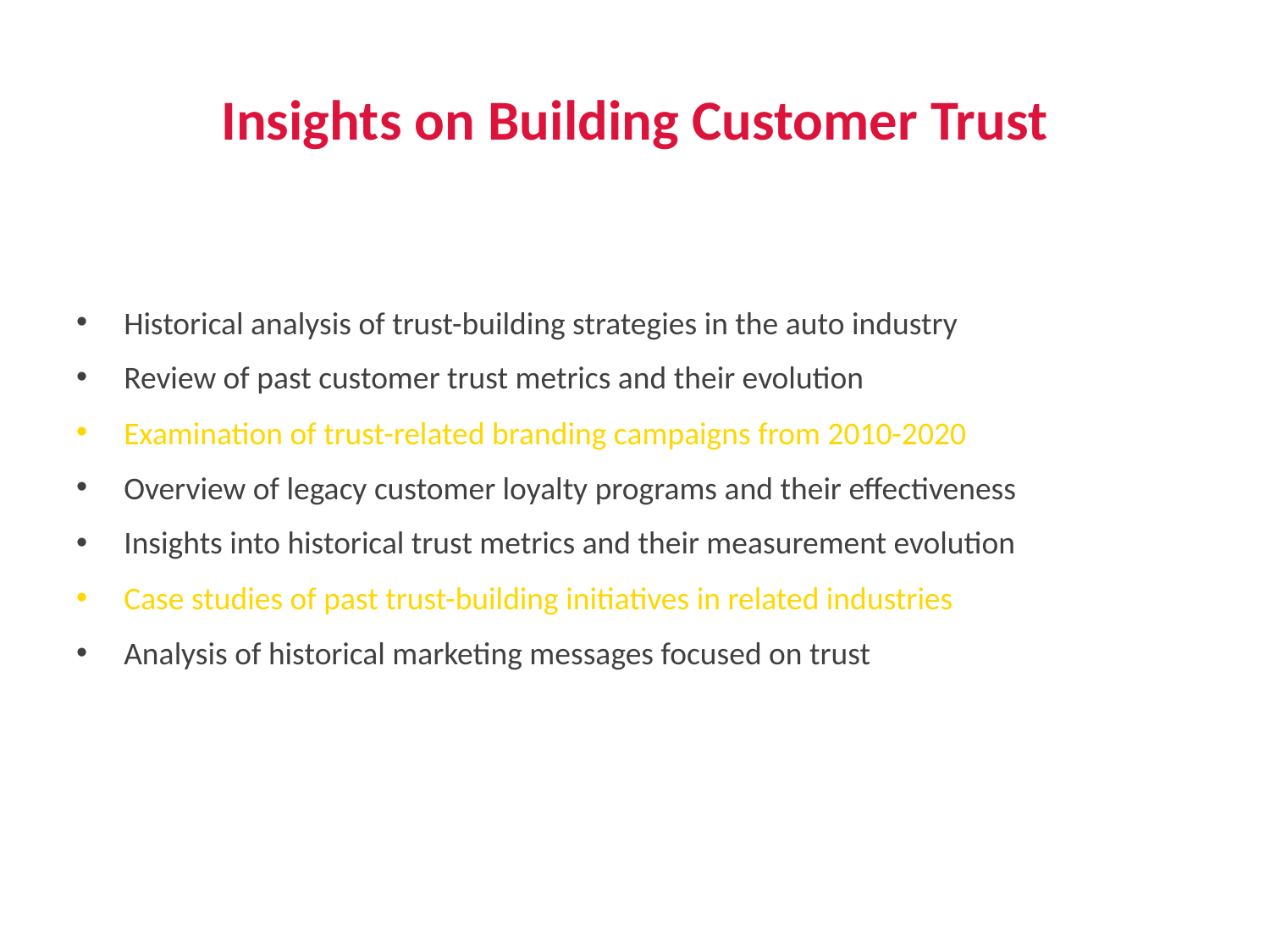

# Insights on Building Customer Trust

Historical analysis of trust-building strategies in the auto industry
Review of past customer trust metrics and their evolution
Examination of trust-related branding campaigns from 2010-2020
Overview of legacy customer loyalty programs and their effectiveness
Insights into historical trust metrics and their measurement evolution
Case studies of past trust-building initiatives in related industries
Analysis of historical marketing messages focused on trust